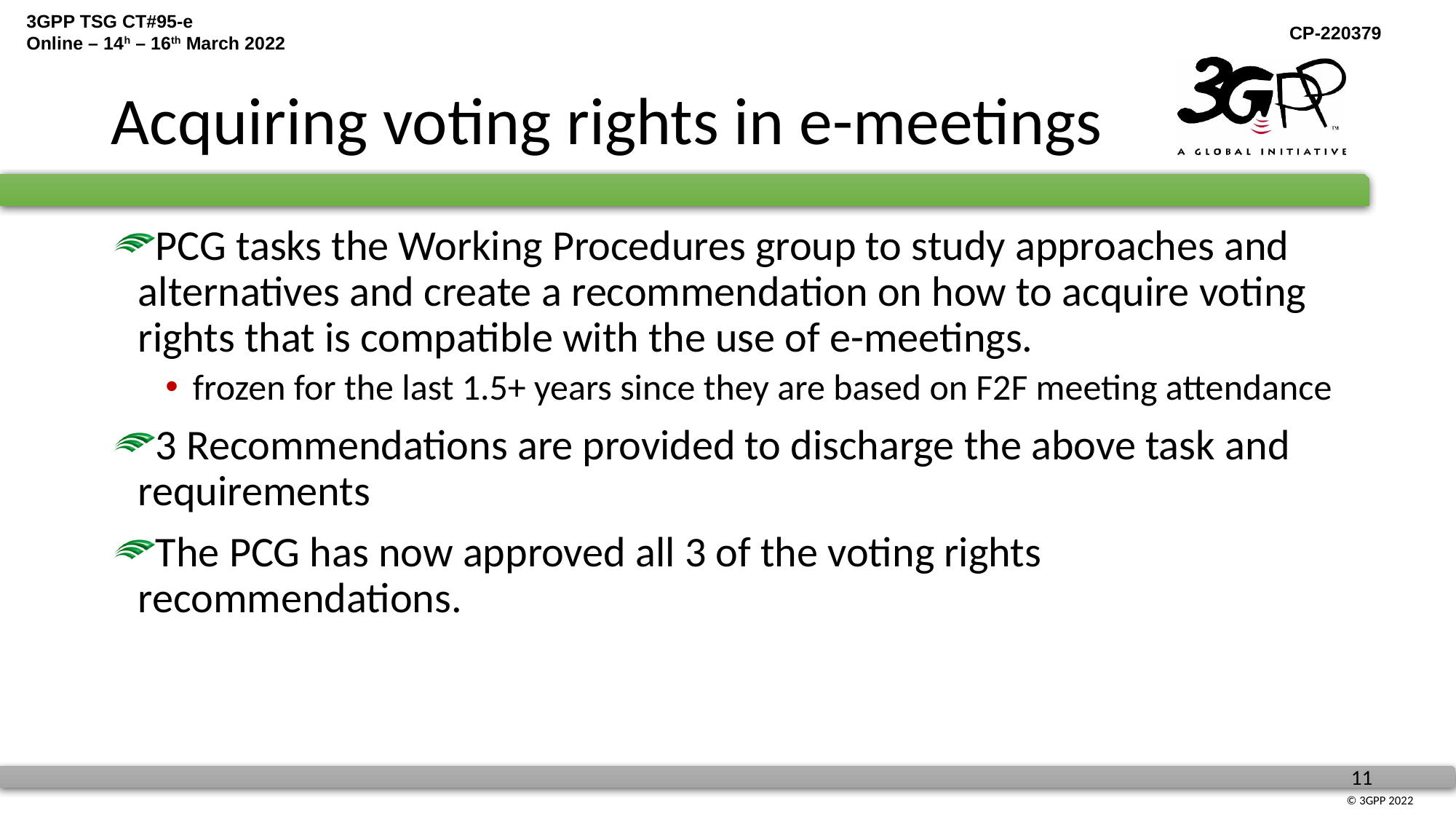

# Acquiring voting rights in e-meetings
PCG tasks the Working Procedures group to study approaches and alternatives and create a recommendation on how to acquire voting rights that is compatible with the use of e-meetings.
frozen for the last 1.5+ years since they are based on F2F meeting attendance
3 Recommendations are provided to discharge the above task and requirements
The PCG has now approved all 3 of the voting rights recommendations.